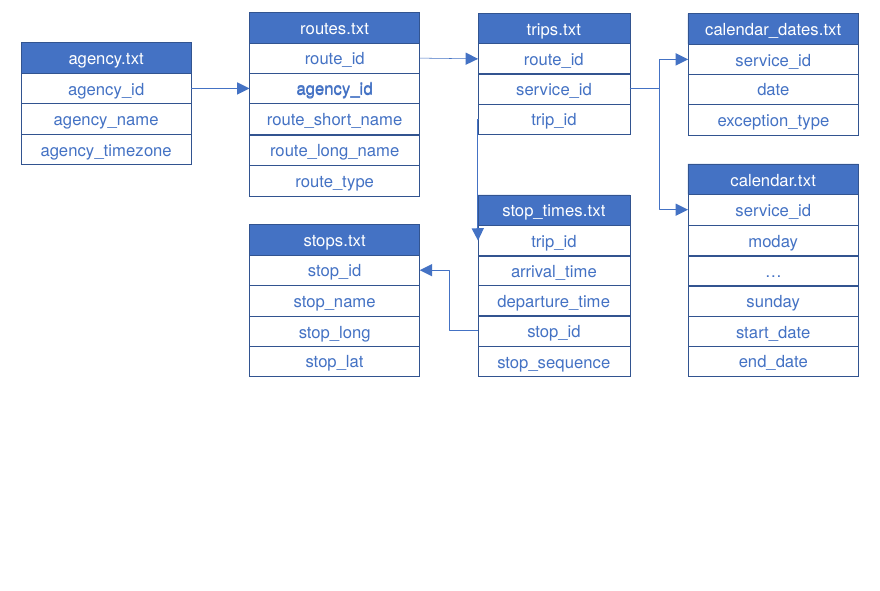

routes.txt
route_id
agency_id
agency_id
route_short_name
route_long_name
route_type
trips.txt
route_id
service_id
trip_id
stop_times.txt
trip_id
arrival_time
departure_time
stop_id
stop_sequence
calendar_dates.txt
service_id
date
exception_type
calendar.txt
service_id
moday
…
sunday
start_date
end_date
agency.txt
agency_id
agency_name
agency_timezone
stops.txt
stop_id
stop_name
stop_long
stop_lat